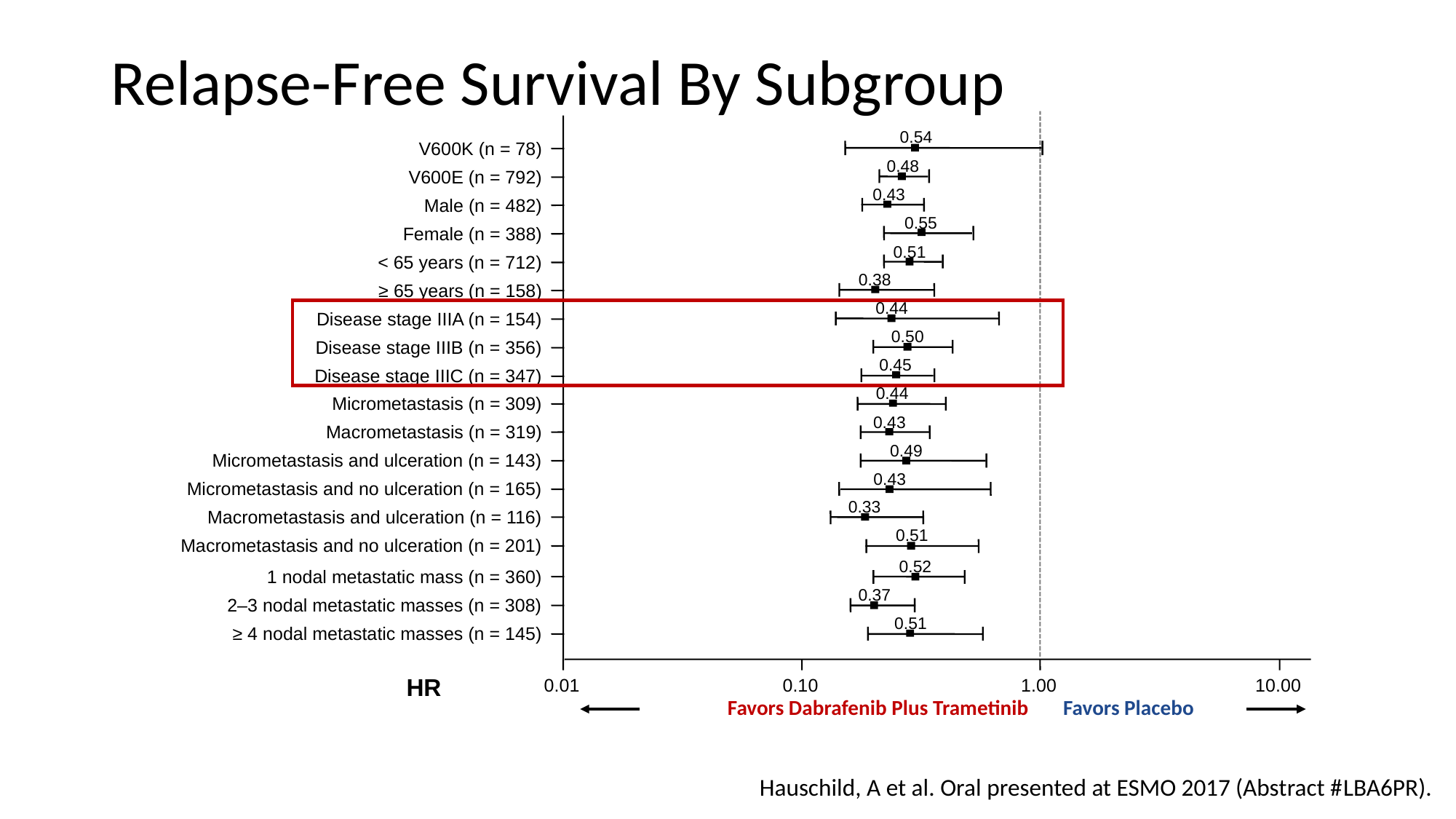

# Relapse-Free Survival By Subgroup

0.54
V600K (n = 78)

0.48
V600E (n = 792)

0.43
Male (n = 482)

0.55
Female (n = 388)

0.51
< 65 years (n = 712)

0.38
≥ 65 years (n = 158)

0.44

Disease stage IIIA (n = 154)

0.50
Disease stage IIIB (n = 356)

0.45
Disease stage IIIC (n = 347)

0.44
Micrometastasis (n = 309)

0.43
Macrometastasis (n = 319)

0.49
Micrometastasis and ulceration (n = 143)

0.43
Micrometastasis and no ulceration (n = 165)

0.33
Macrometastasis and ulceration (n = 116)

0.51
Macrometastasis and no ulceration (n = 201)

0.52
1 nodal metastatic mass (n = 360)

0.37
2–3 nodal metastatic masses (n = 308)

0.51
≥ 4 nodal metastatic masses (n = 145)

HR
0.01
0.10
1.00
10.00
Favors Dabrafenib Plus Trametinib
Favors Placebo
Hauschild, A et al. Oral presented at ESMO 2017 (Abstract #LBA6PR).